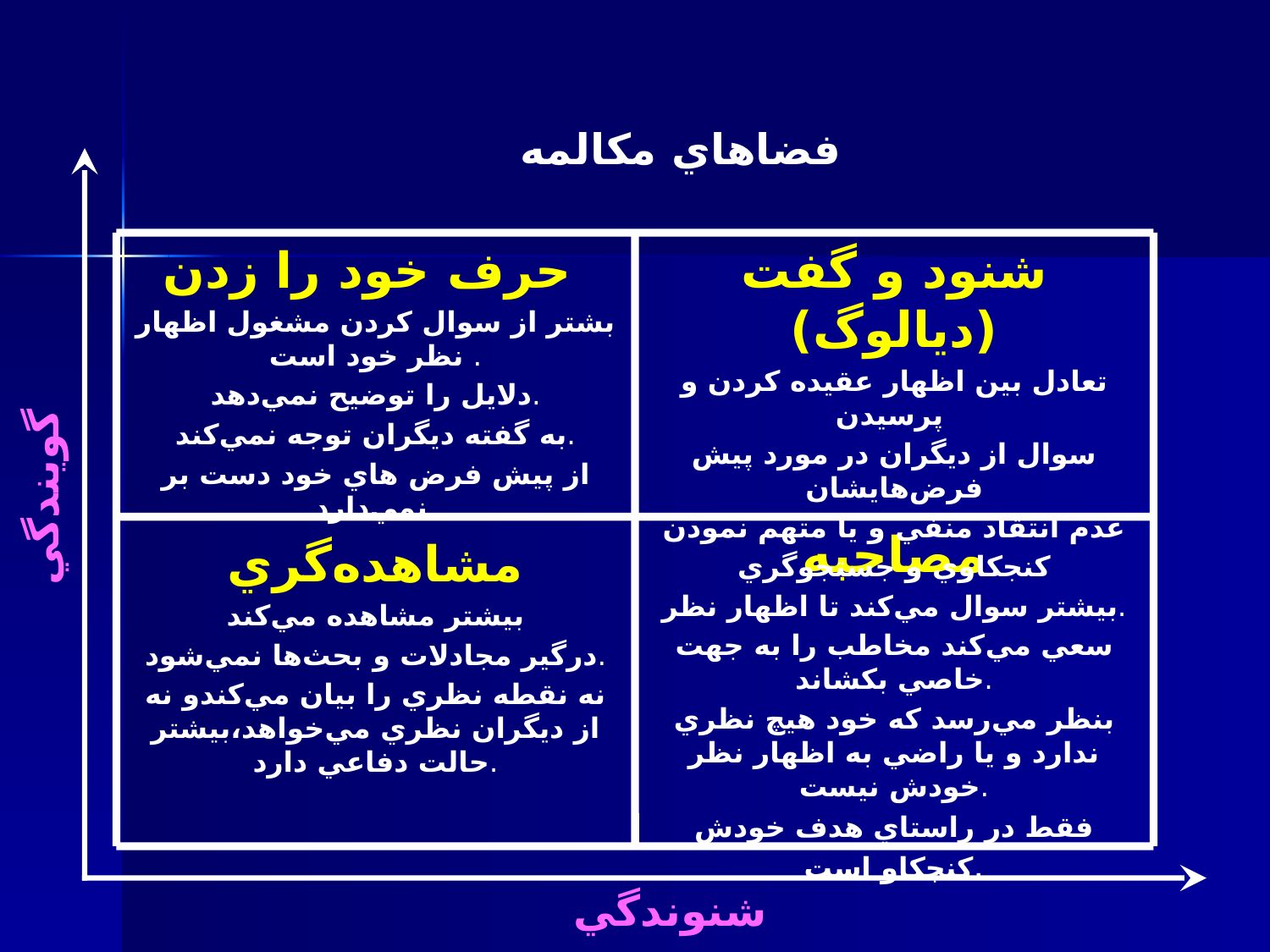

فضاهاي مكالمه

حرف خود را زدن
بشتر از سوال كردن مشغول اظهار نظر خود است .
دلايل را توضيح نمي‌دهد.
به گفته ديگران توجه نمي‌كند.
از پيش فرض هاي خود دست بر نمي‌دارد.

شنود و گفت (ديالوگ)
تعادل بين اظهار عقيده كردن و پرسيدن
سوال از ديگران در مورد پيش فرض‌هايشان
عدم انتقاد منفي و يا متهم نمودن
كنجكاوي و جستجوگري

گويندگي

مصاحبه
بيشتر سوال مي‌كند تا اظهار نظر.
سعي مي‌كند مخاطب را به جهت خاصي بكشاند.
بنظر مي‌رسد كه خود هيچ نظري ندارد و يا راضي به اظهار نظر خودش نيست.
فقط در راستاي هدف خودش كنجكاو است.

مشاهده‌گري
بيشتر مشاهده مي‌كند
درگير مجادلات و بحث‌ها نمي‌شود.
نه نقطه نظري را بيان مي‌كندو نه از ديگران نظري مي‌خواهد،بيشتر حالت دفاعي دارد.

شنوندگي